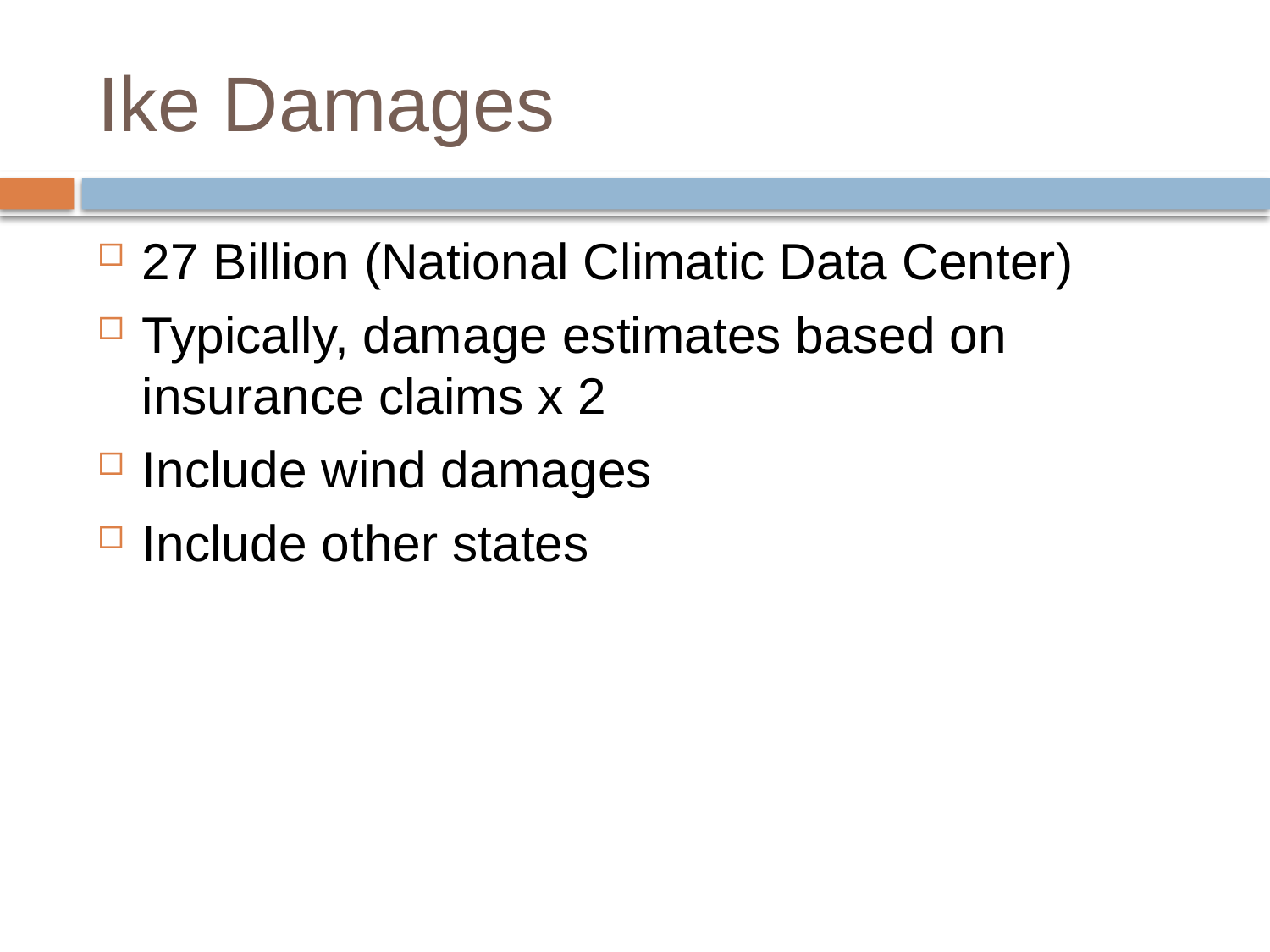

# Ike Damages
27 Billion (National Climatic Data Center)
Typically, damage estimates based on insurance claims x 2
Include wind damages
Include other states